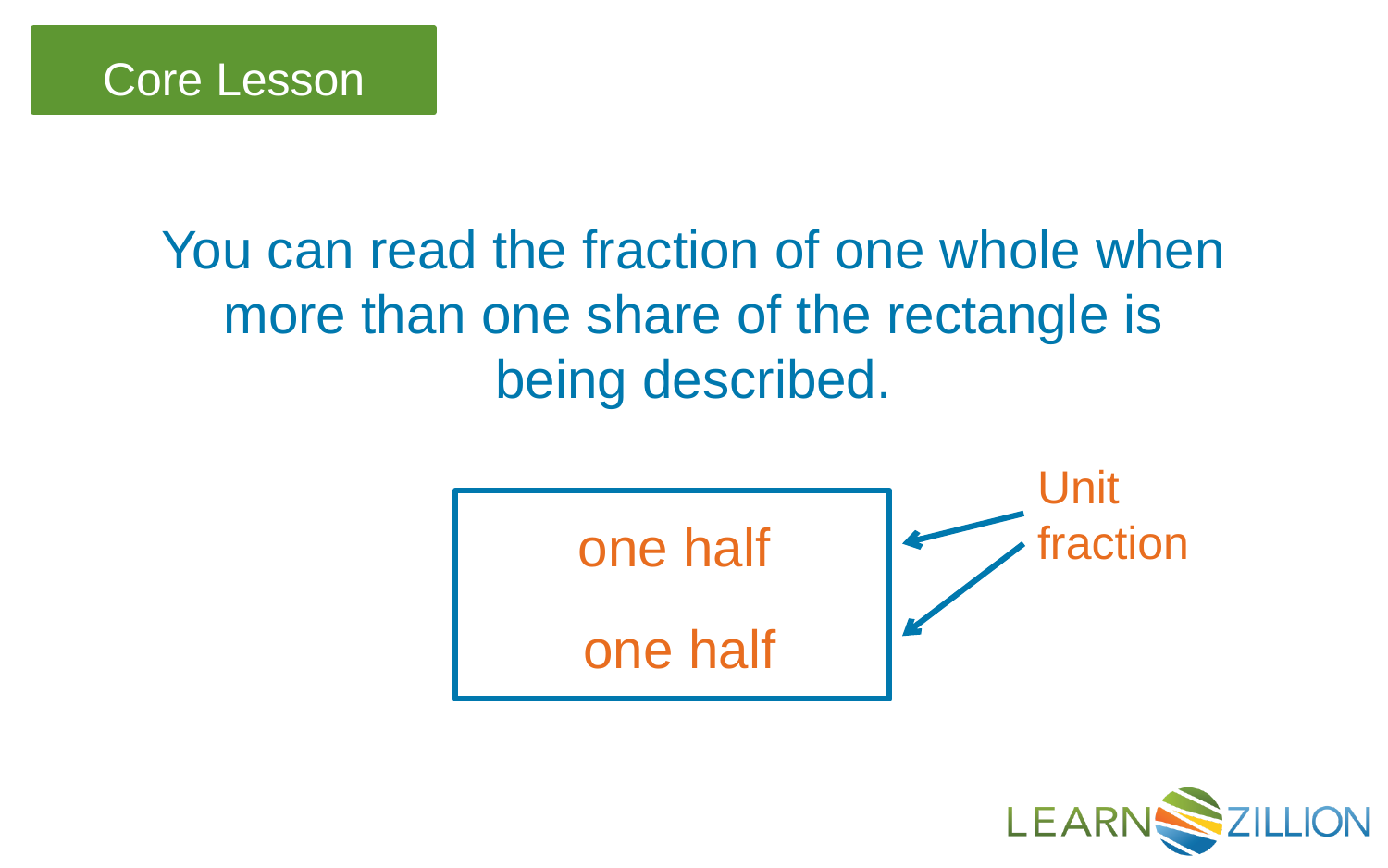

You can read the fraction of one whole when more than one share of the rectangle is being described.
Unit fraction

one half
one half